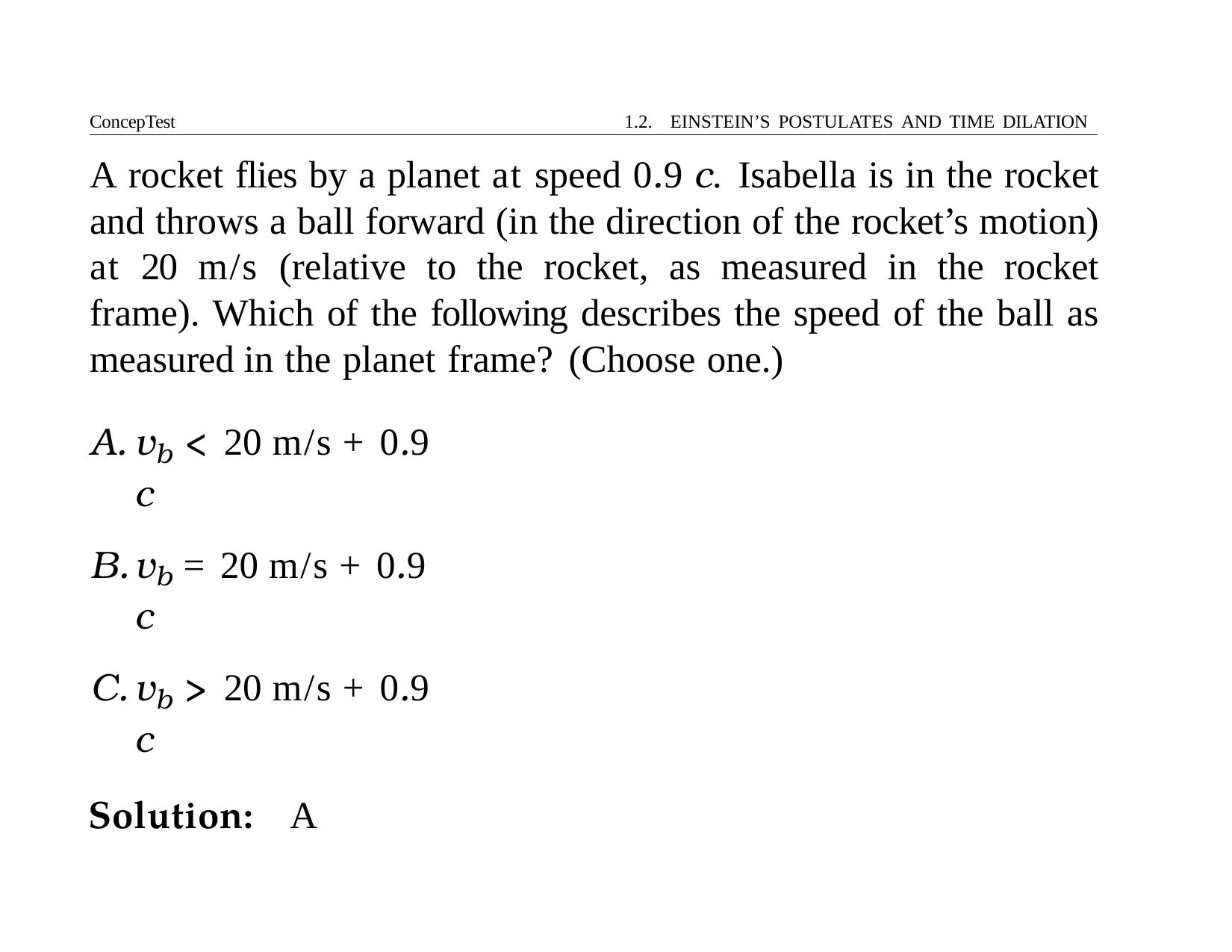

ConcepTest	1.2.  EINSTEIN’S POSTULATES AND TIME DILATION

A rocket flies by a planet at speed 0.9 c. Isabella is in the rocket and throws a ball forward (in the direction of the rocket’s motion) at 20 m/s (relative to the rocket, as measured in the rocket frame). Which of the following describes the speed of the ball as measured in the planet frame? (Choose one.)
vb < 20 m/s + 0.9 c
vb = 20 m/s + 0.9 c
vb > 20 m/s + 0.9 c
Solution:	A